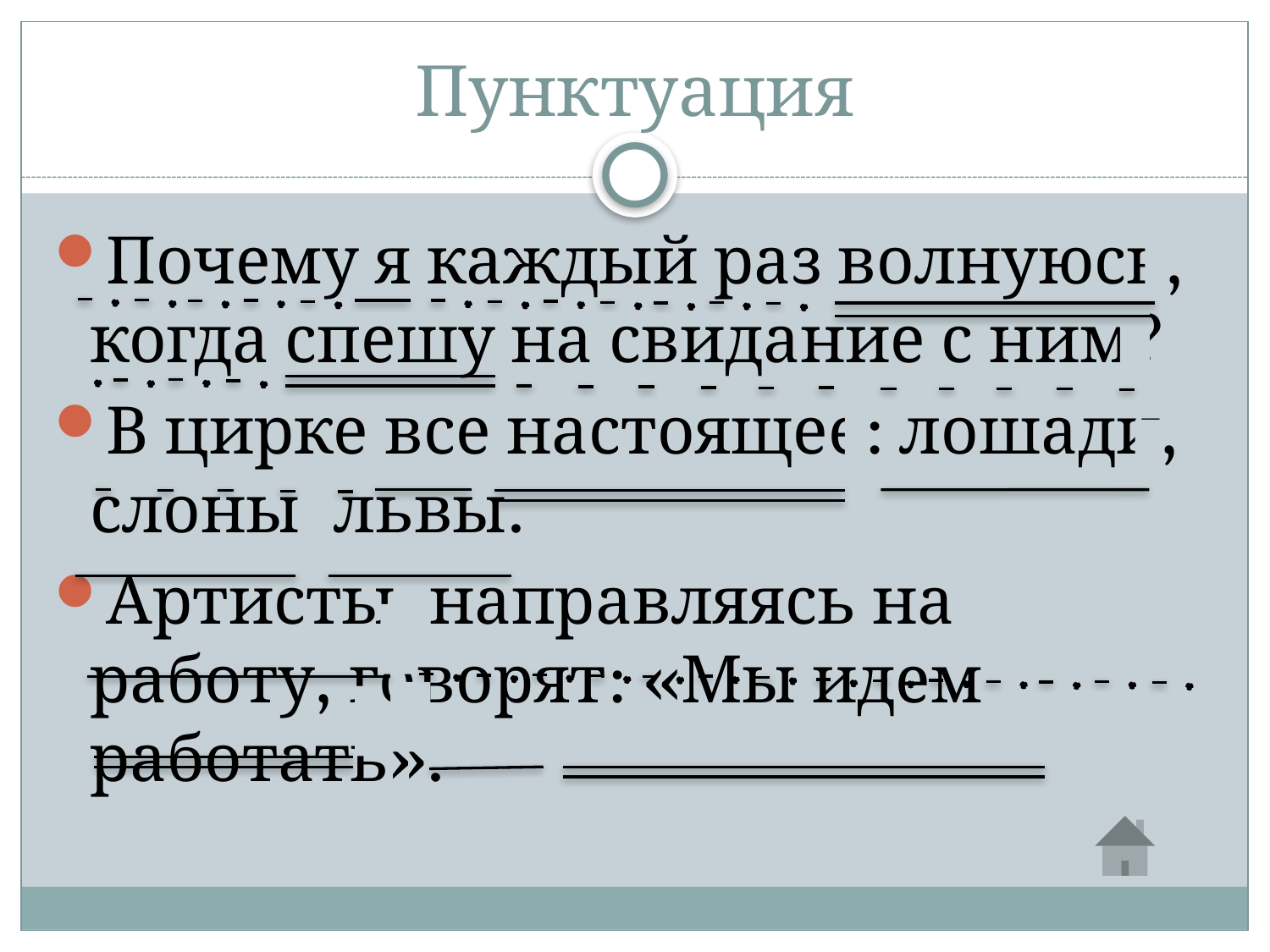

# Пунктуация
Почему я каждый раз волнуюсь, когда спешу на свидание с ним?
В цирке все настоящее: лошади, слоны, львы.
Артисты, направляясь на работу, говорят: «Мы идем работать».